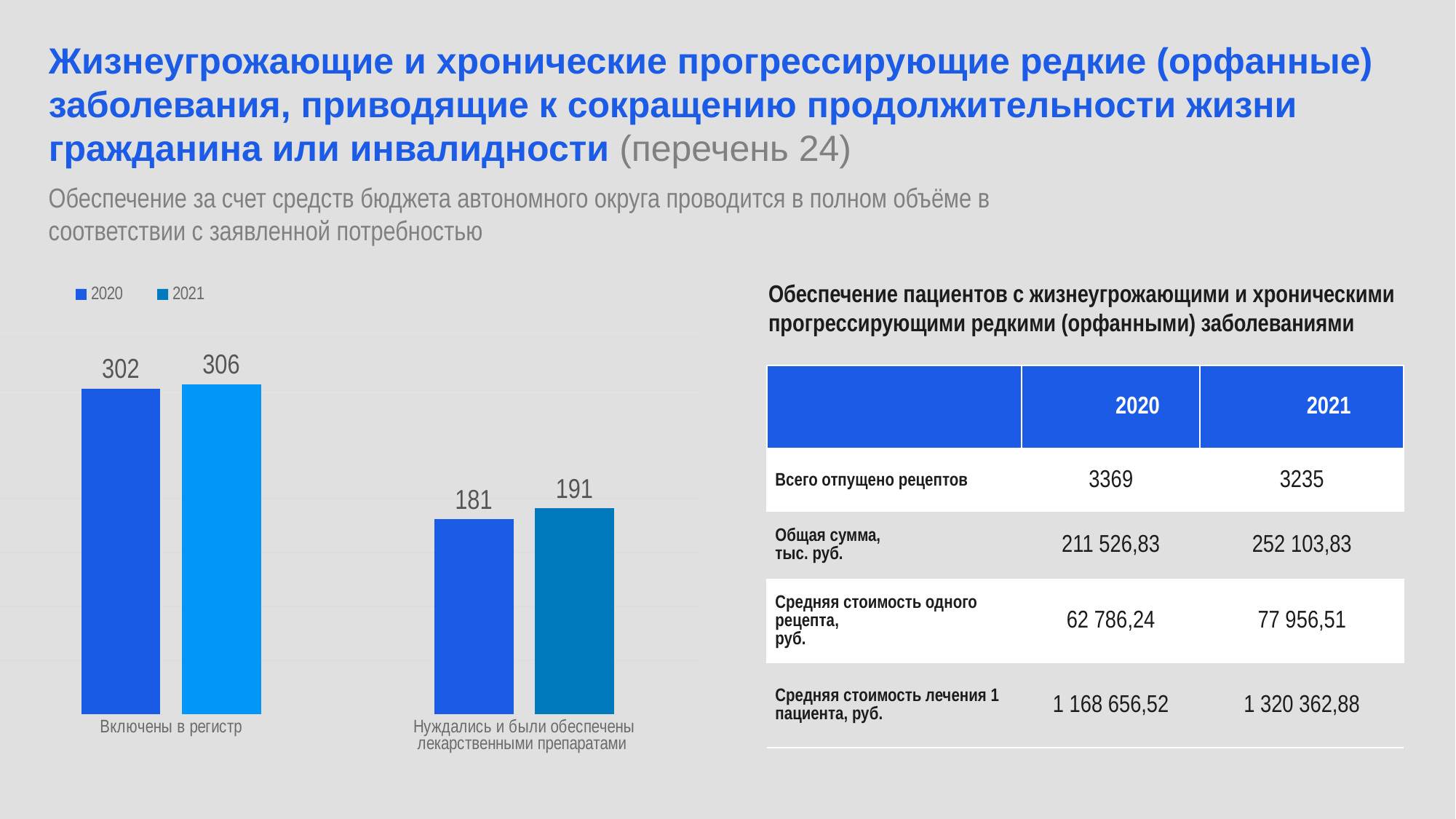

Жизнеугрожающие и хронические прогрессирующие редкие (орфанные) заболевания, приводящие к сокращению продолжительности жизни гражданина или инвалидности (перечень 24)
Обеспечение за счет средств бюджета автономного округа проводится в полном объёме в соответствии с заявленной потребностью

### Chart

| Category | 2020 | 2021 |
|---|---|---|
| Включены в регистр | 302.0 | 306.0 |
| Нуждались и были обеспечены лекарственными препаратами  | 181.0 | 191.0 |
Обеспечение пациентов с жизнеугрожающими и хроническими прогрессирующими редкими (орфанными) заболеваниями
|  | 2020 | 2021 |
| --- | --- | --- |
| Всего отпущено рецептов | 3369 | 3235 |
| Общая сумма, тыс. руб. | 211 526,83 | 252 103,83 |
| Средняя стоимость одного рецепта, руб. | 62 786,24 | 77 956,51 |
| Средняя стоимость лечения 1 пациента, руб. | 1 168 656,52 | 1 320 362,88 |